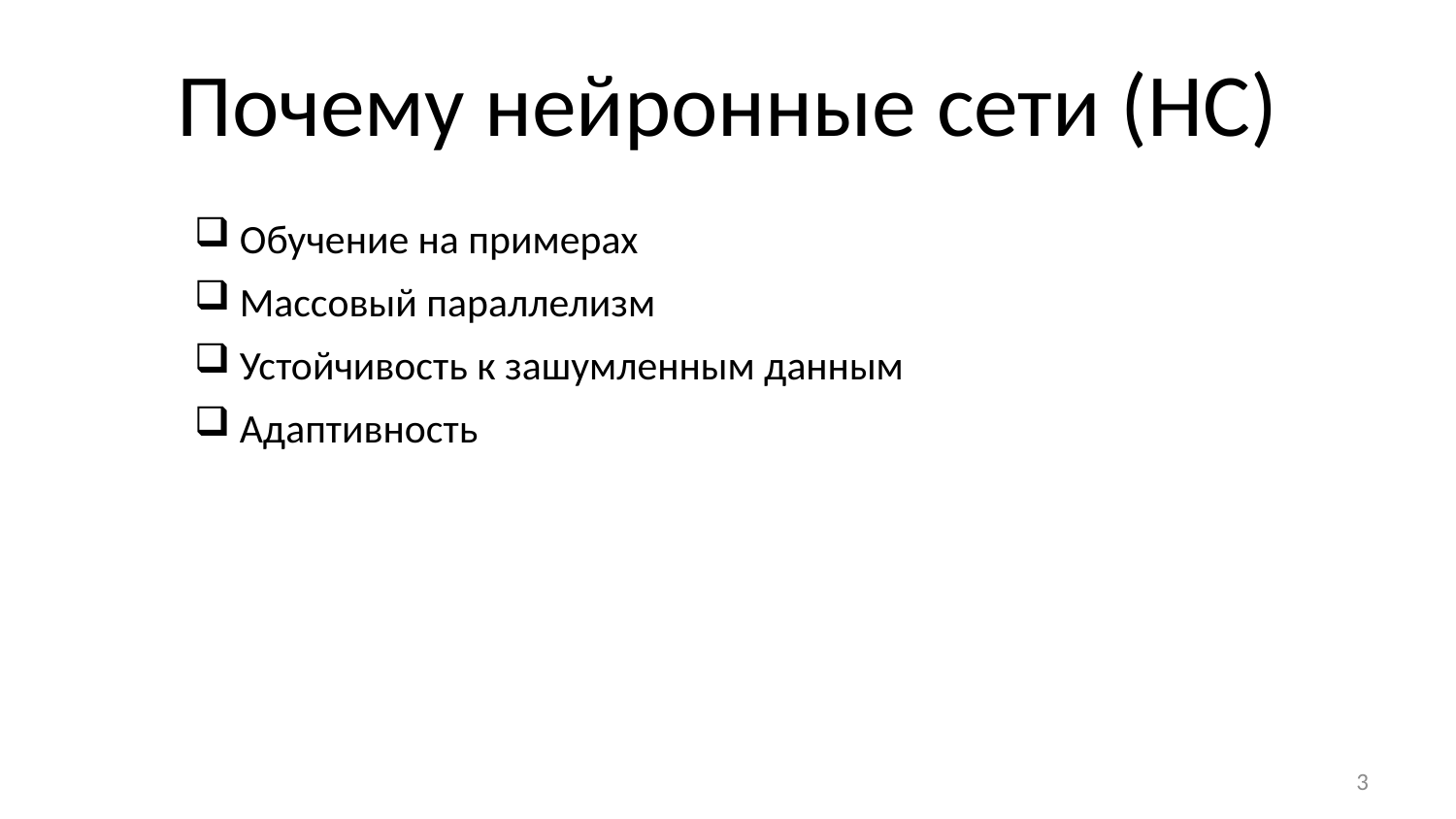

# Почему нейронные сети (НС)
 Обучение на примерах
 Массовый параллелизм
 Устойчивость к зашумленным данным
 Адаптивность
3